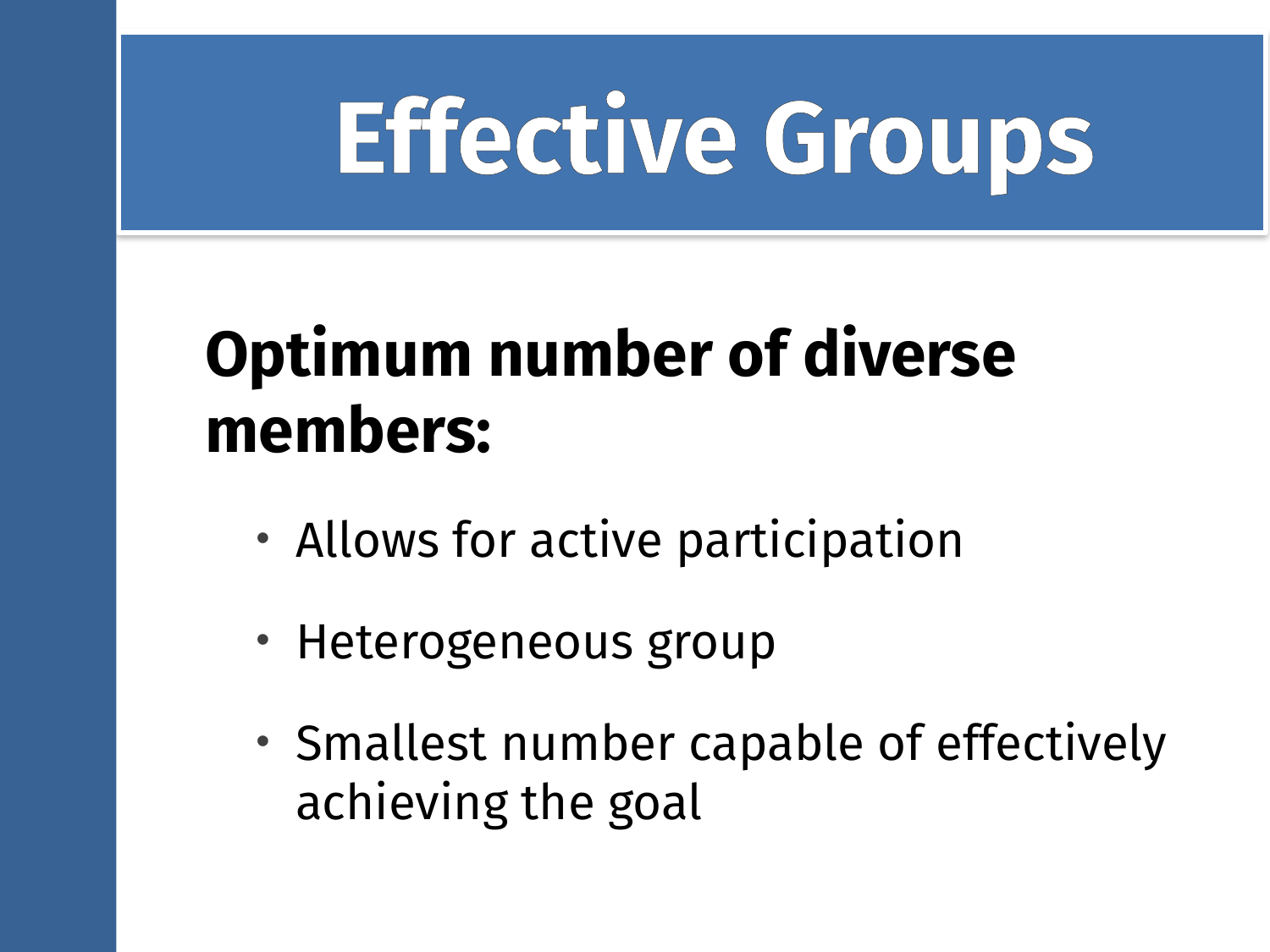

# Effective Groups
Optimum number of diverse members:
Allows for active participation
Heterogeneous group
Smallest number capable of effectively achieving the goal